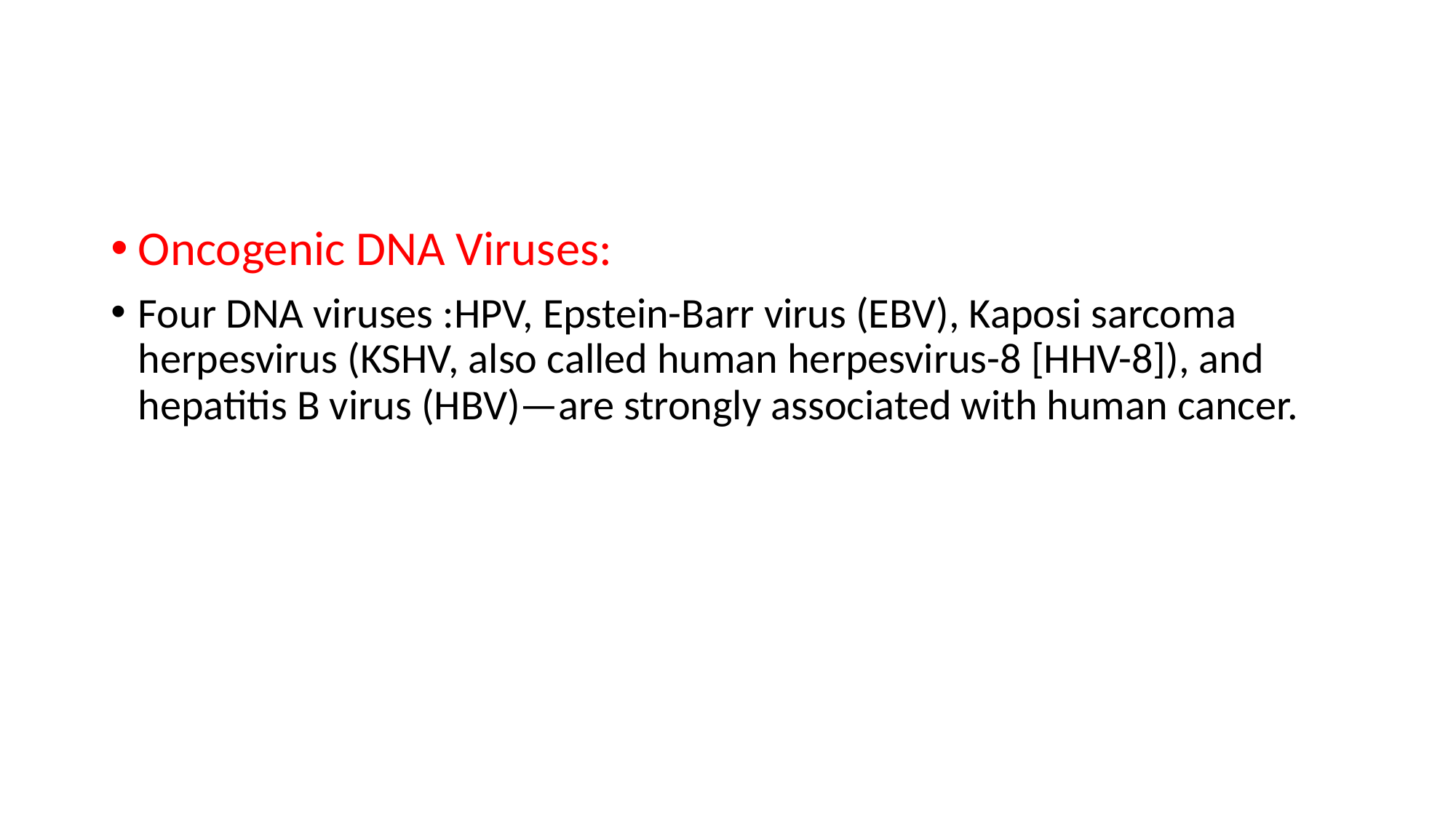

#
Oncogenic DNA Viruses:
Four DNA viruses :HPV, Epstein-Barr virus (EBV), Kaposi sarcoma herpesvirus (KSHV, also called human herpesvirus-8 [HHV-8]), and hepatitis B virus (HBV)—are strongly associated with human cancer.